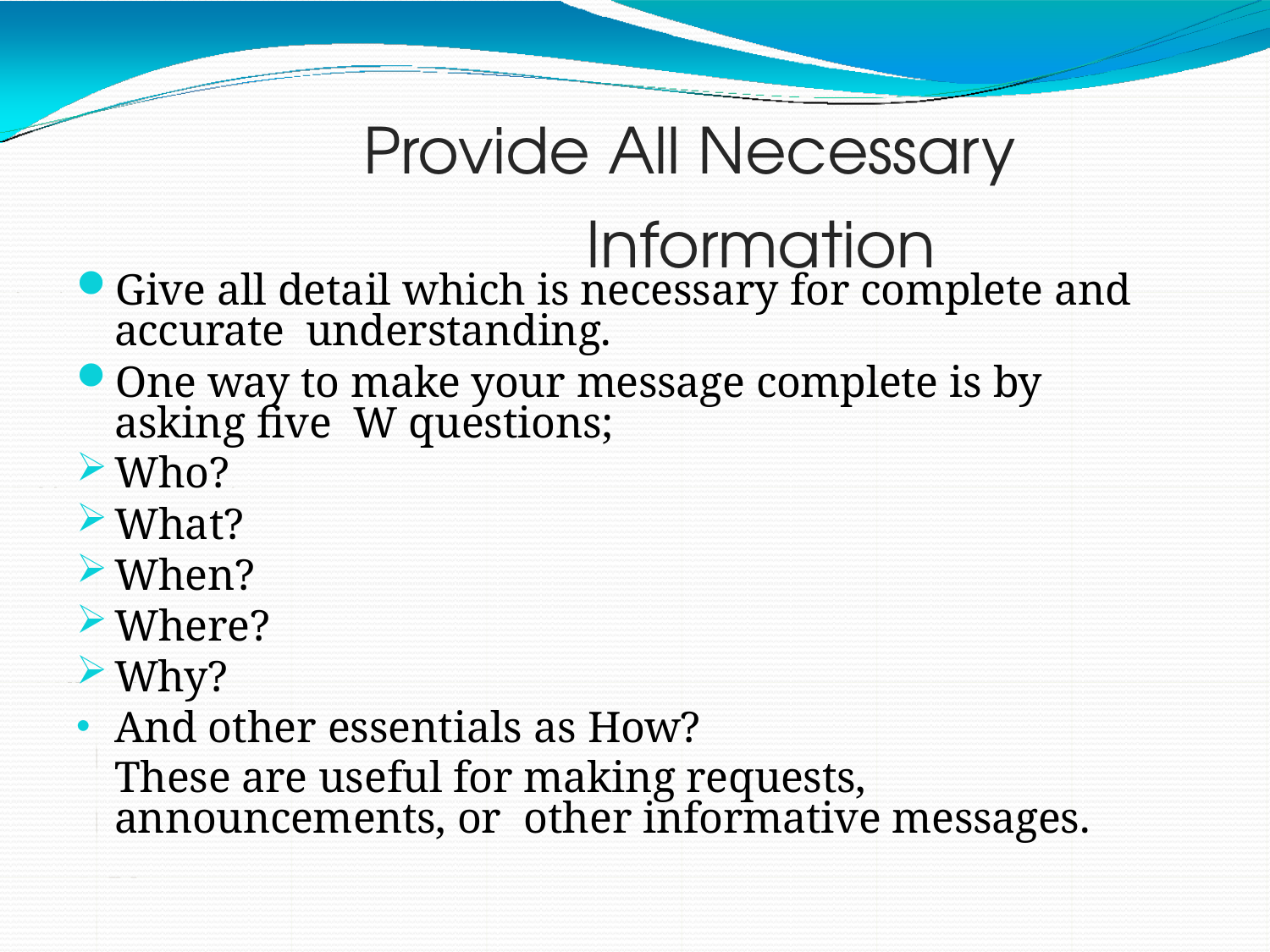

# Provide All Necessary  Information
Give all detail which is necessary for complete and accurate  understanding.
One way to make your message complete is by asking five  W questions;
Who?
What?
When?
Where?
Why?
And other essentials as How?
These are useful for making requests, announcements, or  other informative messages.